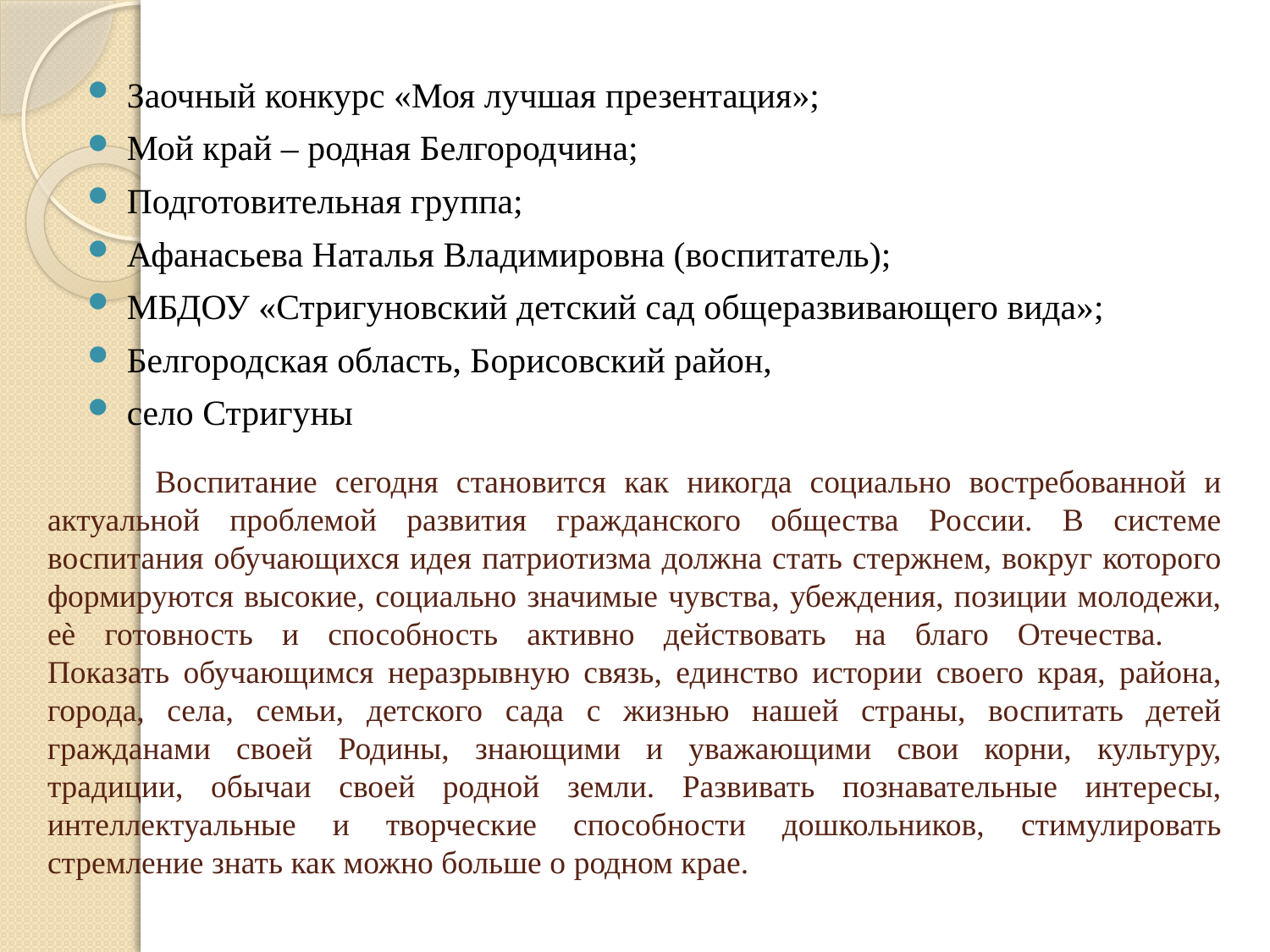

Заочный конкурс «Моя лучшая презентация»;
Мой край – родная Белгородчина;
Подготовительная группа;
Афанасьева Наталья Владимировна (воспитатель);
МБДОУ «Стригуновский детский сад общеразвивающего вида»;
Белгородская область, Борисовский район,
село Стригуны

# Воспитание сегодня становится как никогда социально востребованной и актуальной проблемой развития гражданского общества России. В системе воспитания обучающихся идея патриотизма должна стать стержнем, вокруг которого формируются высокие, социально значимые чувства, убеждения, позиции молодежи, еѐ готовность и способность активно действовать на благо Отечества. Показать обучающимся неразрывную связь, единство истории своего края, района, города, села, семьи, детского сада с жизнью нашей страны, воспитать детей гражданами своей Родины, знающими и уважающими свои корни, культуру, традиции, обычаи своей родной земли. Развивать познавательные интересы, интеллектуальные и творческие способности дошкольников, стимулировать стремление знать как можно больше о родном крае.